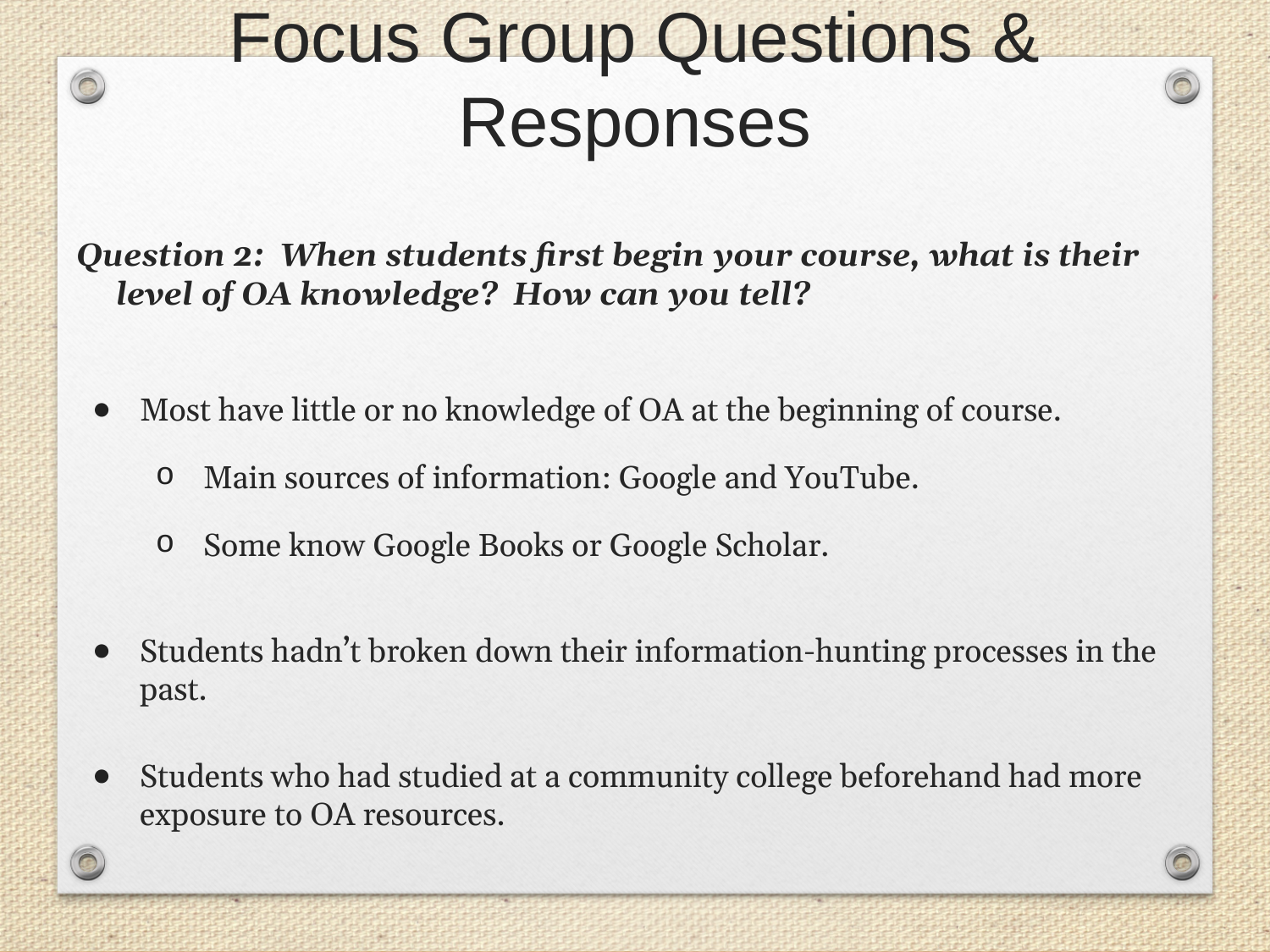

# Focus Group Questions & Responses
Question 2:  When students first begin your course, what is their level of OA knowledge?  How can you tell?

Most have little or no knowledge of OA at the beginning of course.
Main sources of information: Google and YouTube.
Some know Google Books or Google Scholar.
Students hadn’t broken down their information-hunting processes in the past.
Students who had studied at a community college beforehand had more exposure to OA resources.